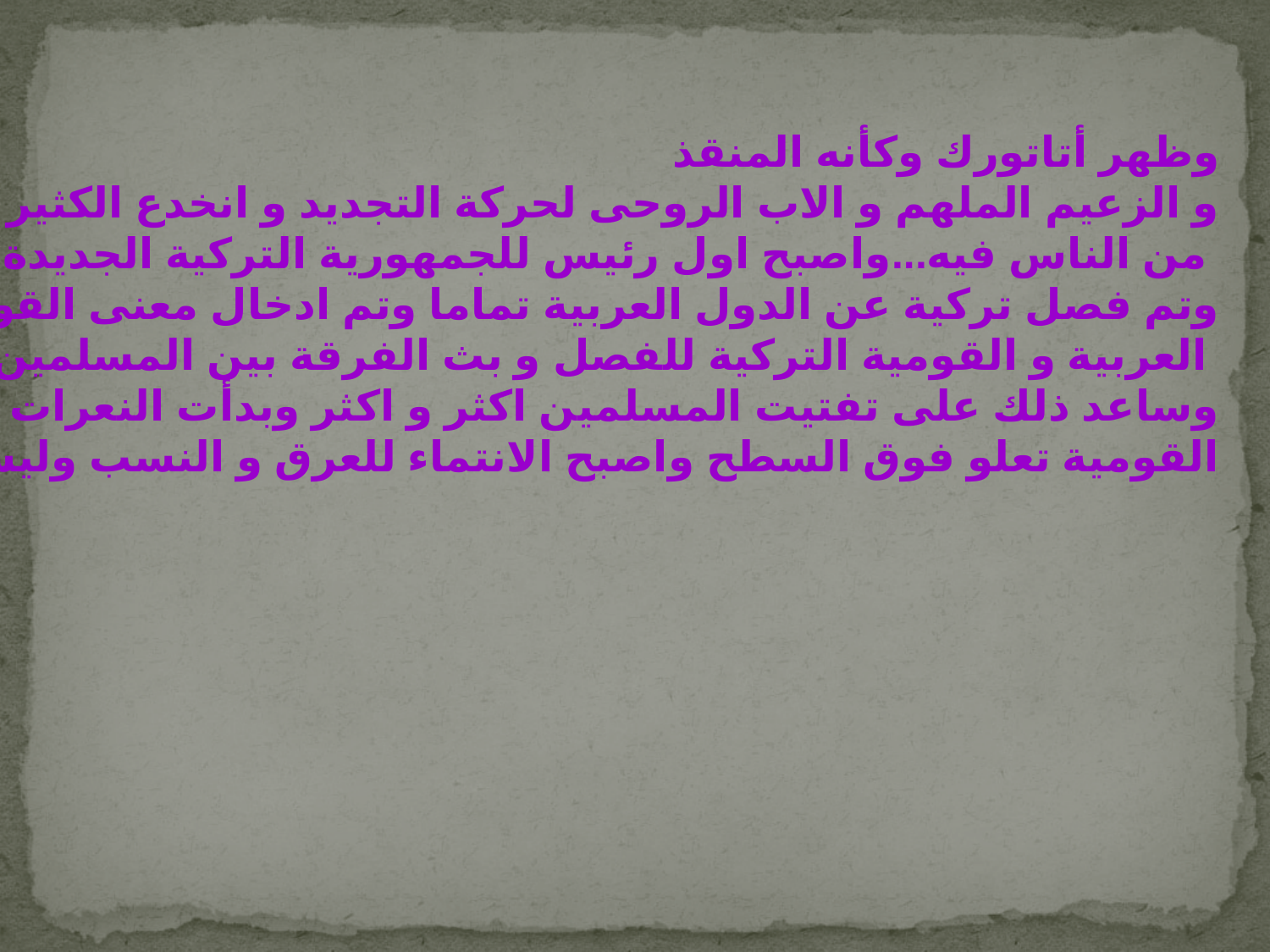

وظهر أتاتورك وكأنه المنقذ
و الزعيم الملهم و الاب الروحى لحركة التجديد و انخدع الكثير
 من الناس فيه...واصبح اول رئيس للجمهورية التركية الجديدة
وتم فصل تركية عن الدول العربية تماما وتم ادخال معنى القومية
 العربية و القومية التركية للفصل و بث الفرقة بين المسلمين
وساعد ذلك على تفتيت المسلمين اكثر و اكثر وبدأت النعرات
القومية تعلو فوق السطح واصبح الانتماء للعرق و النسب وليس للدين